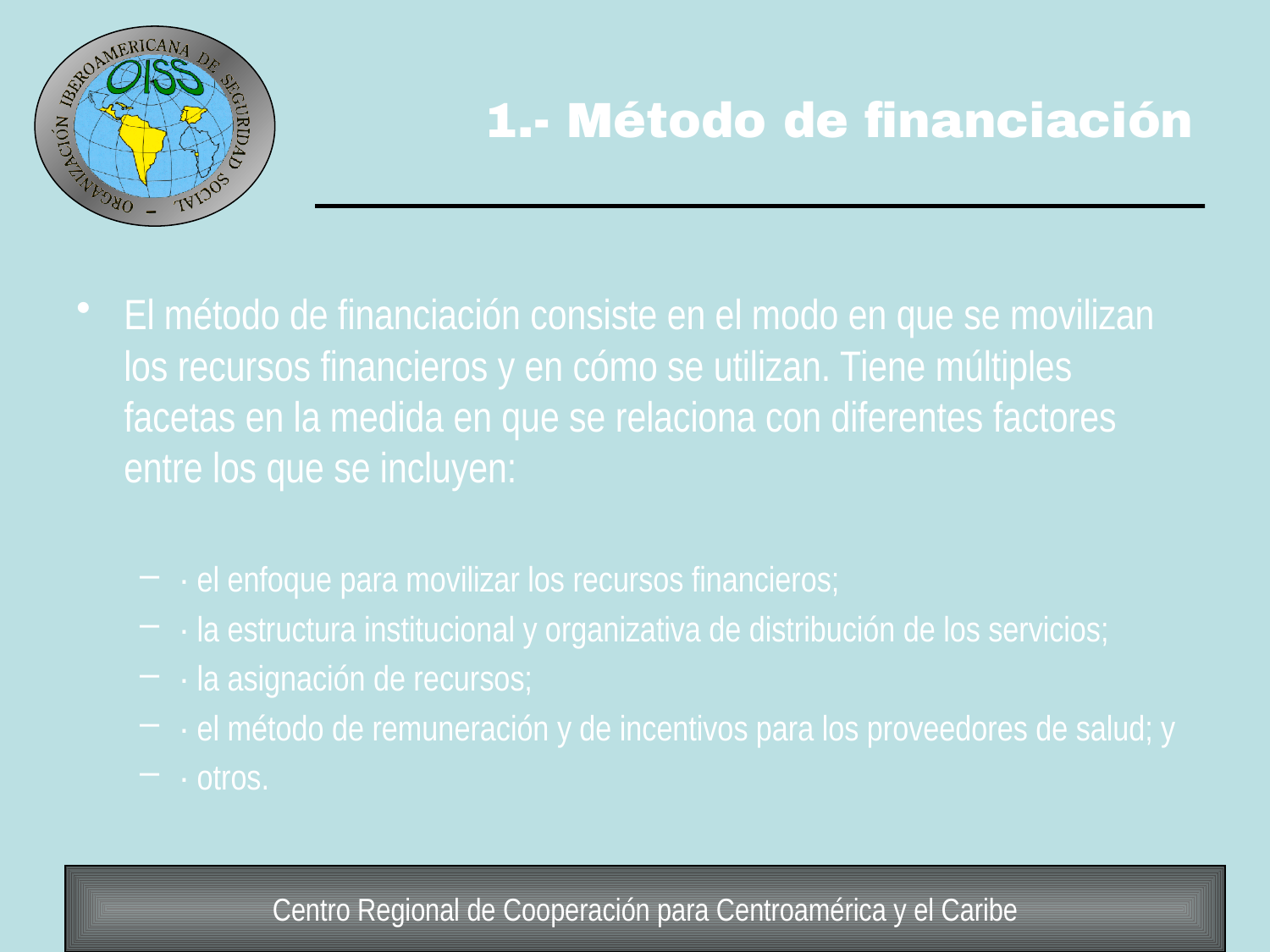

# 1.- Método de financiación

El método de financiación consiste en el modo en que se movilizan los recursos financieros y en cómo se utilizan. Tiene múltiples facetas en la medida en que se relaciona con diferentes factores entre los que se incluyen:

· el enfoque para movilizar los recursos financieros;
· la estructura institucional y organizativa de distribución de los servicios;
· la asignación de recursos;
· el método de remuneración y de incentivos para los proveedores de salud; y
· otros.